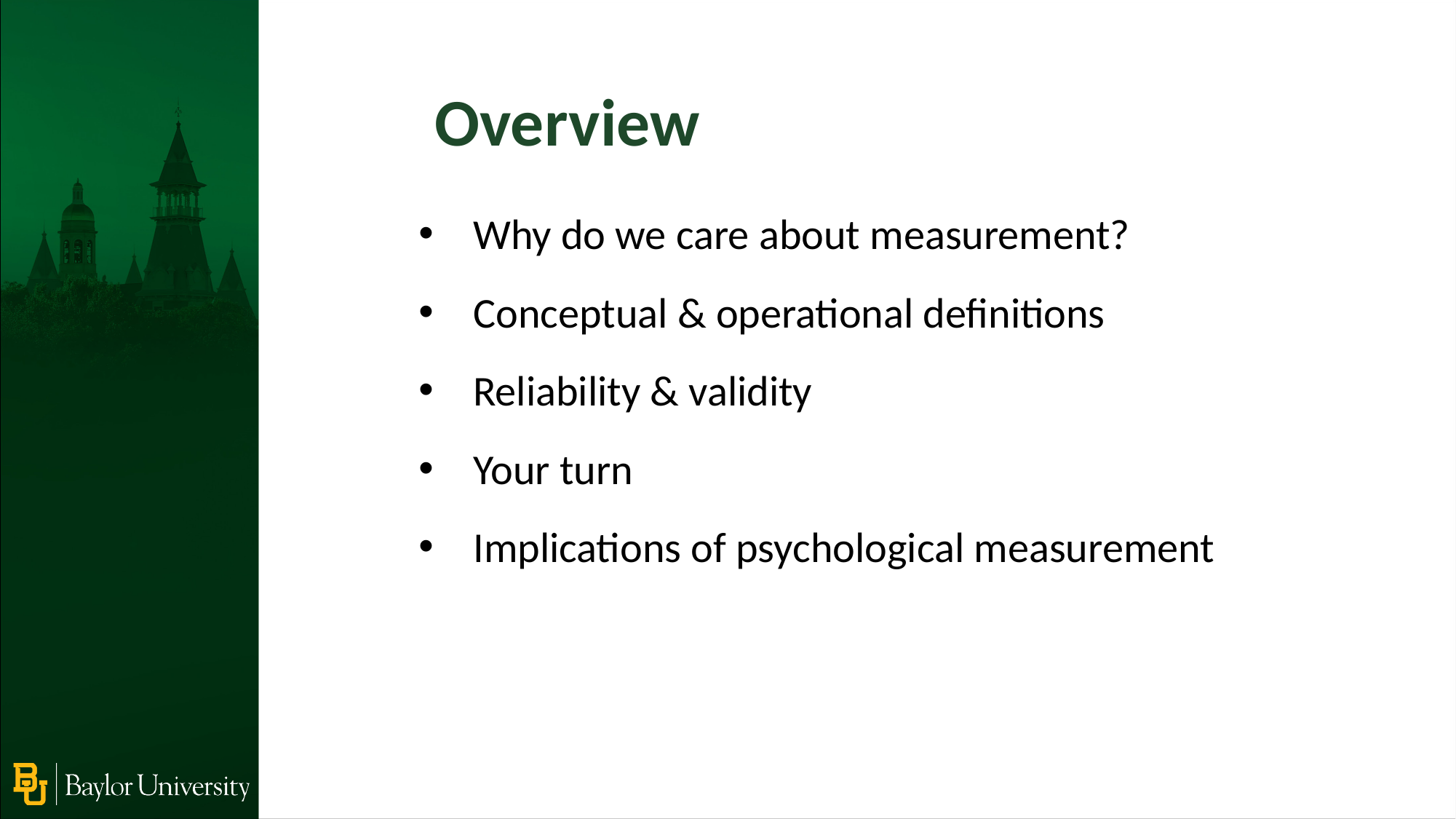

Overview

Why do we care about measurement?
Conceptual & operational definitions
Reliability & validity
Your turn
Implications of psychological measurement